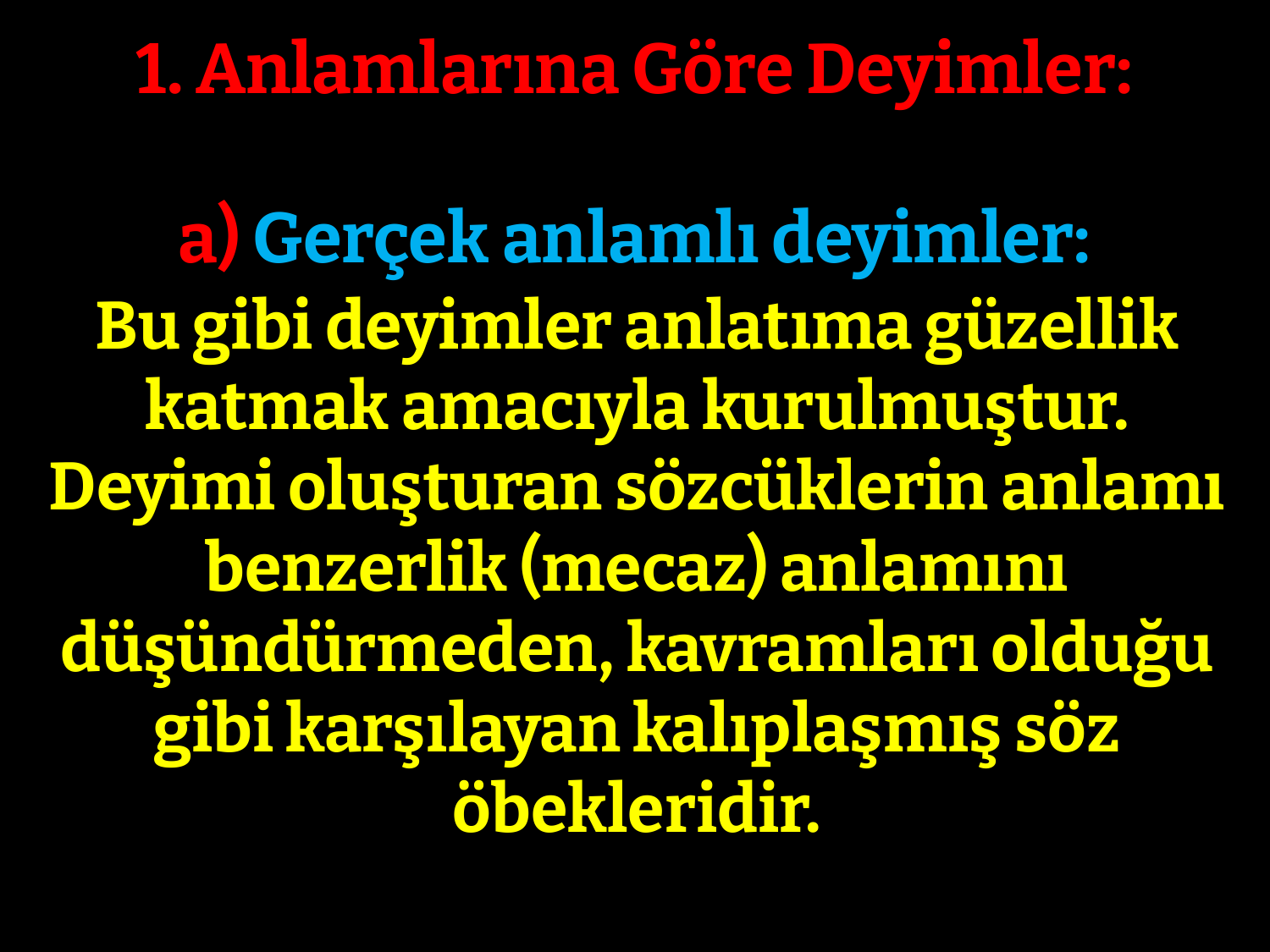

1. Anlamlarına Göre Deyimler:
a) Gerçek anlamlı deyimler:
Bu gibi deyimler anlatıma güzellik katmak amacıyla kurulmuştur. Deyimi oluşturan sözcüklerin anlamı benzerlik (mecaz) anlamını düşündürmeden, kavramları olduğu gibi karşılayan kalıplaşmış söz öbekleridir.
#